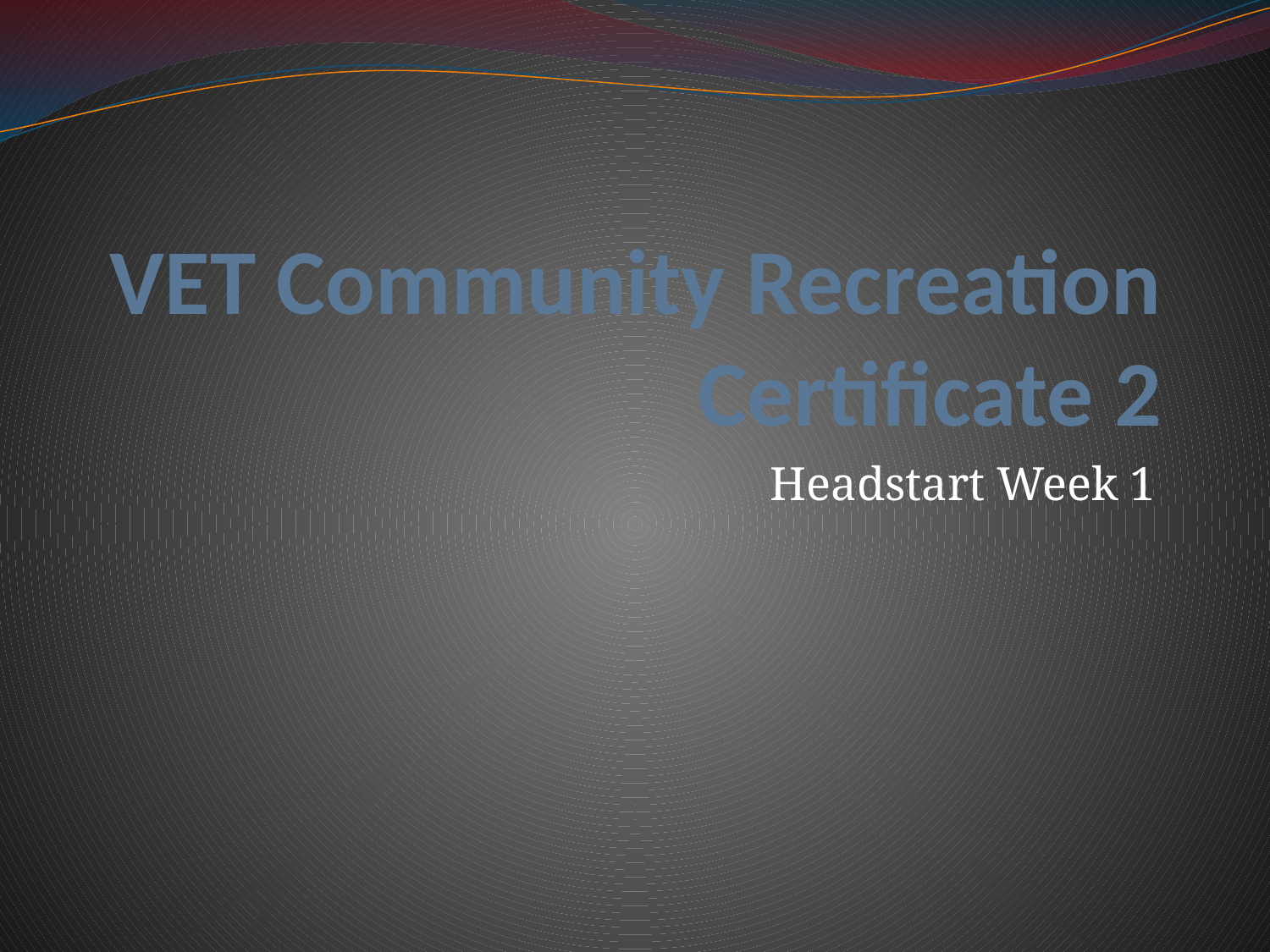

# VET Community Recreation Certificate 2
Headstart Week 1